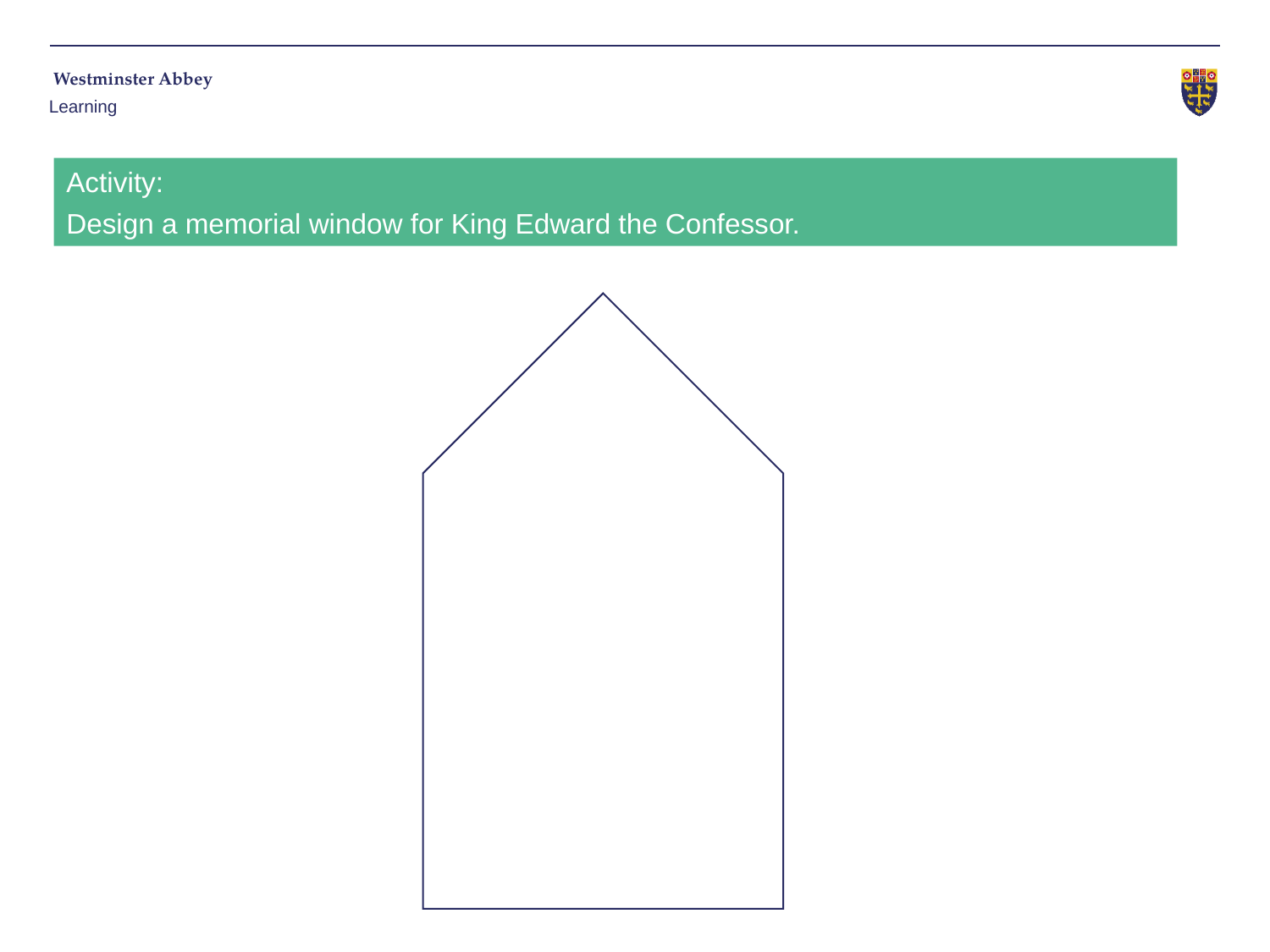

Learning
Activity:
Design a memorial window for King Edward the Confessor.